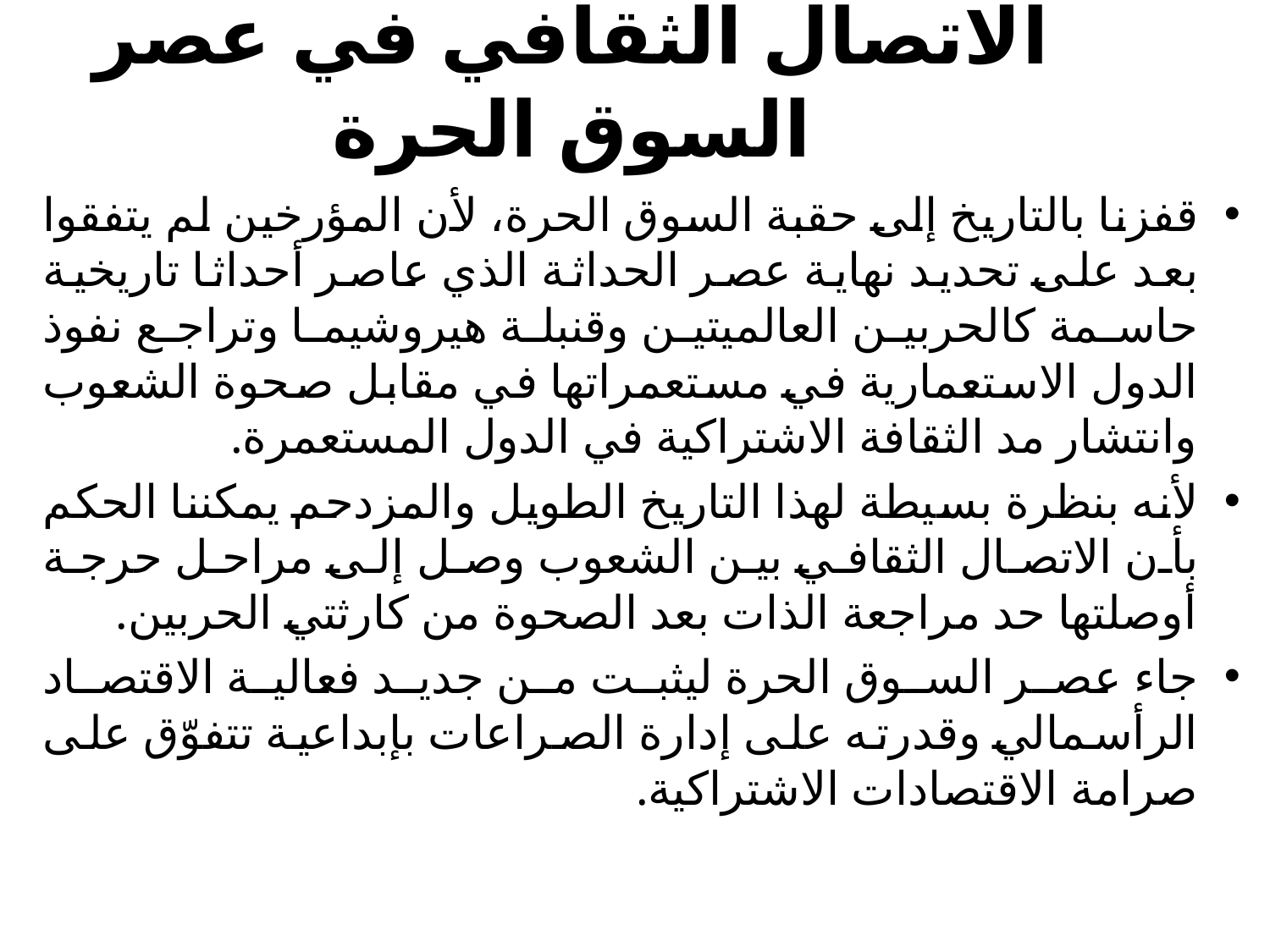

# الاتصال الثقافي في عصر السوق الحرة
قفزنا بالتاريخ إلى حقبة السوق الحرة، لأن المؤرخين لم يتفقوا بعد على تحديد نهاية عصر الحداثة الذي عاصر أحداثا تاريخية حاسمة كالحربين العالميتين وقنبلة هيروشيما وتراجع نفوذ الدول الاستعمارية في مستعمراتها في مقابل صحوة الشعوب وانتشار مد الثقافة الاشتراكية في الدول المستعمرة.
لأنه بنظرة بسيطة لهذا التاريخ الطويل والمزدحم يمكننا الحكم بأن الاتصال الثقافي بين الشعوب وصل إلى مراحل حرجة أوصلتها حد مراجعة الذات بعد الصحوة من كارثتي الحربين.
جاء عصر السوق الحرة ليثبت من جديد فعالية الاقتصاد الرأسمالي وقدرته على إدارة الصراعات بإبداعية تتفوّق على صرامة الاقتصادات الاشتراكية.